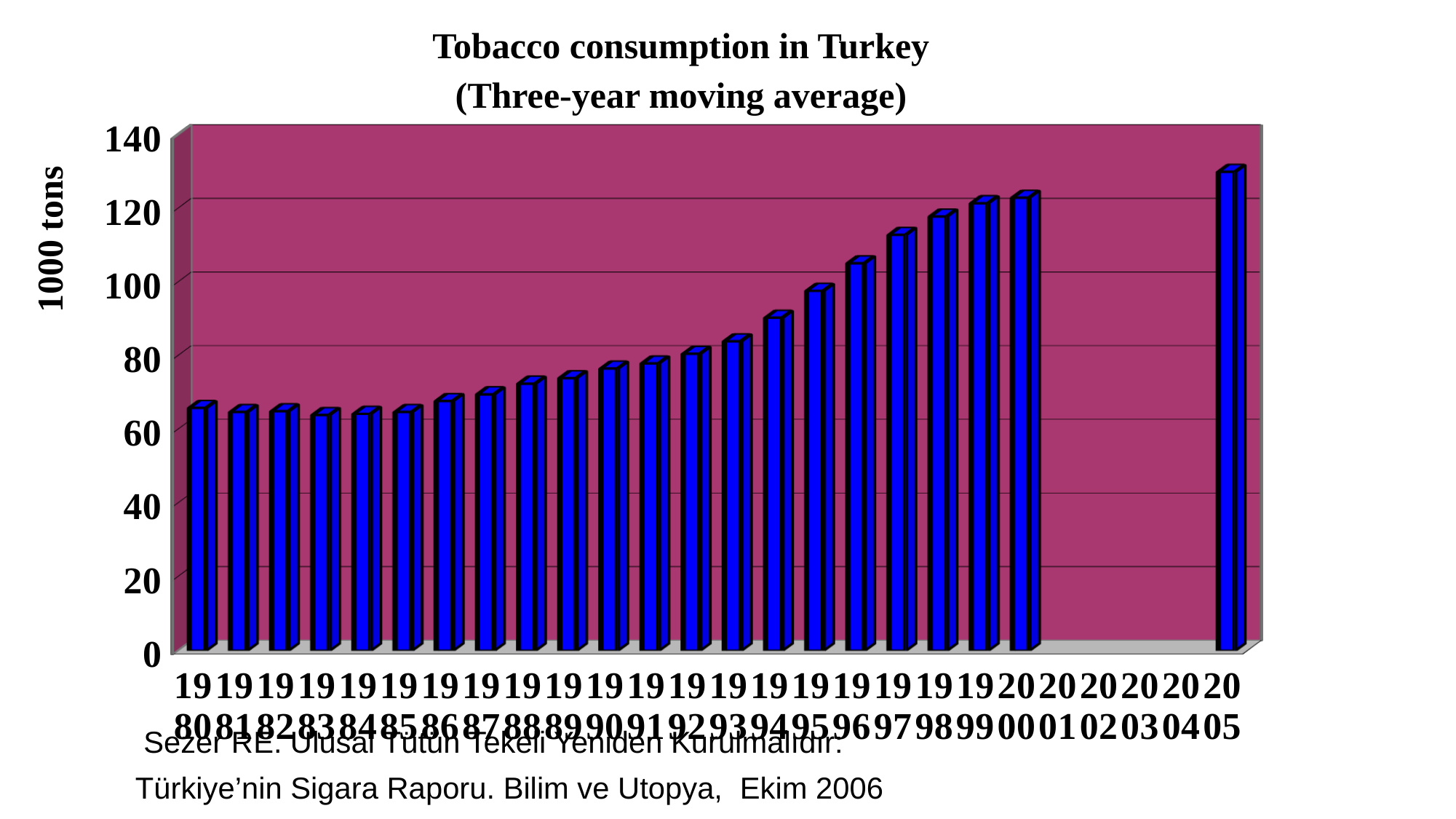

Tobacco consumption in Turkey
(Three-year moving average)

[unsupported chart]

1000 tons
 Sezer RE. Ulusal Tütün Tekeli Yeniden Kurulmalıdır: Türkiye’nin Sigara Raporu. Bilim ve Utopya, Ekim 2006